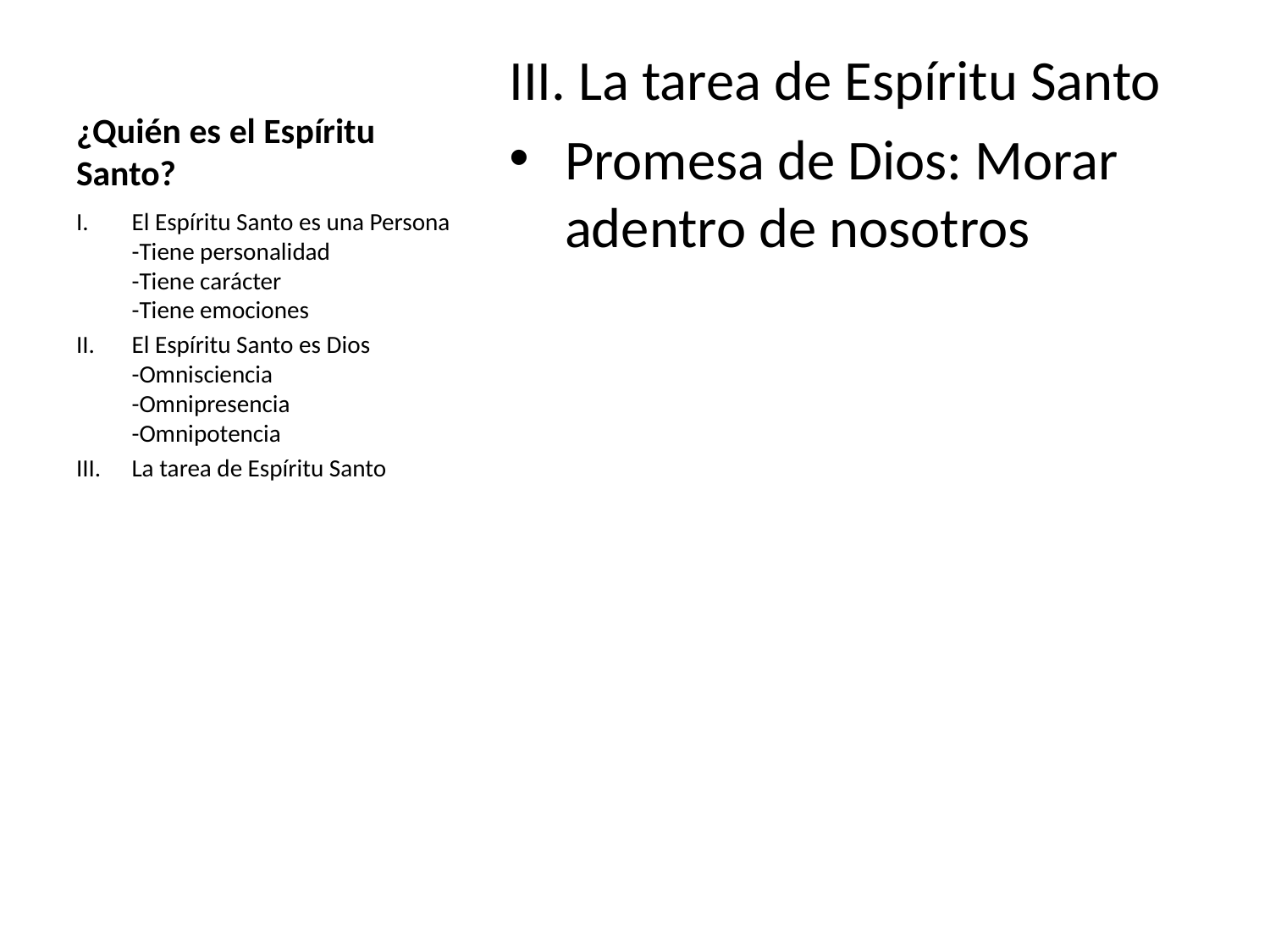

# ¿Quién es el Espíritu Santo?
III. La tarea de Espíritu Santo
Promesa de Dios: Morar adentro de nosotros

El Espíritu Santo es una Persona
-Tiene personalidad
-Tiene carácter
-Tiene emociones
El Espíritu Santo es Dios
-Omnisciencia
-Omnipresencia
-Omnipotencia
La tarea de Espíritu Santo